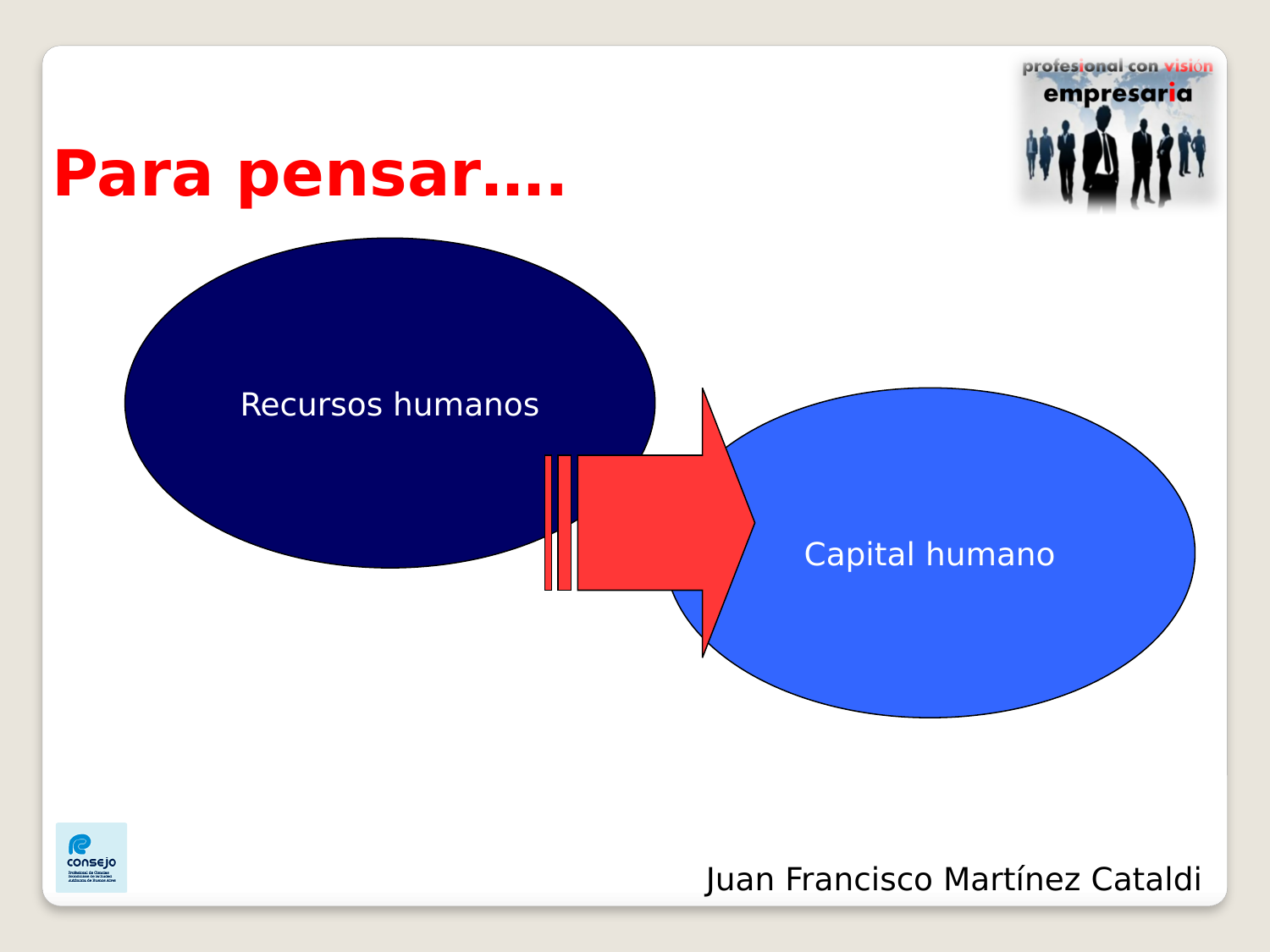

Para pensar….
Recursos humanos

Capital humano
Juan Francisco Martínez Cataldi